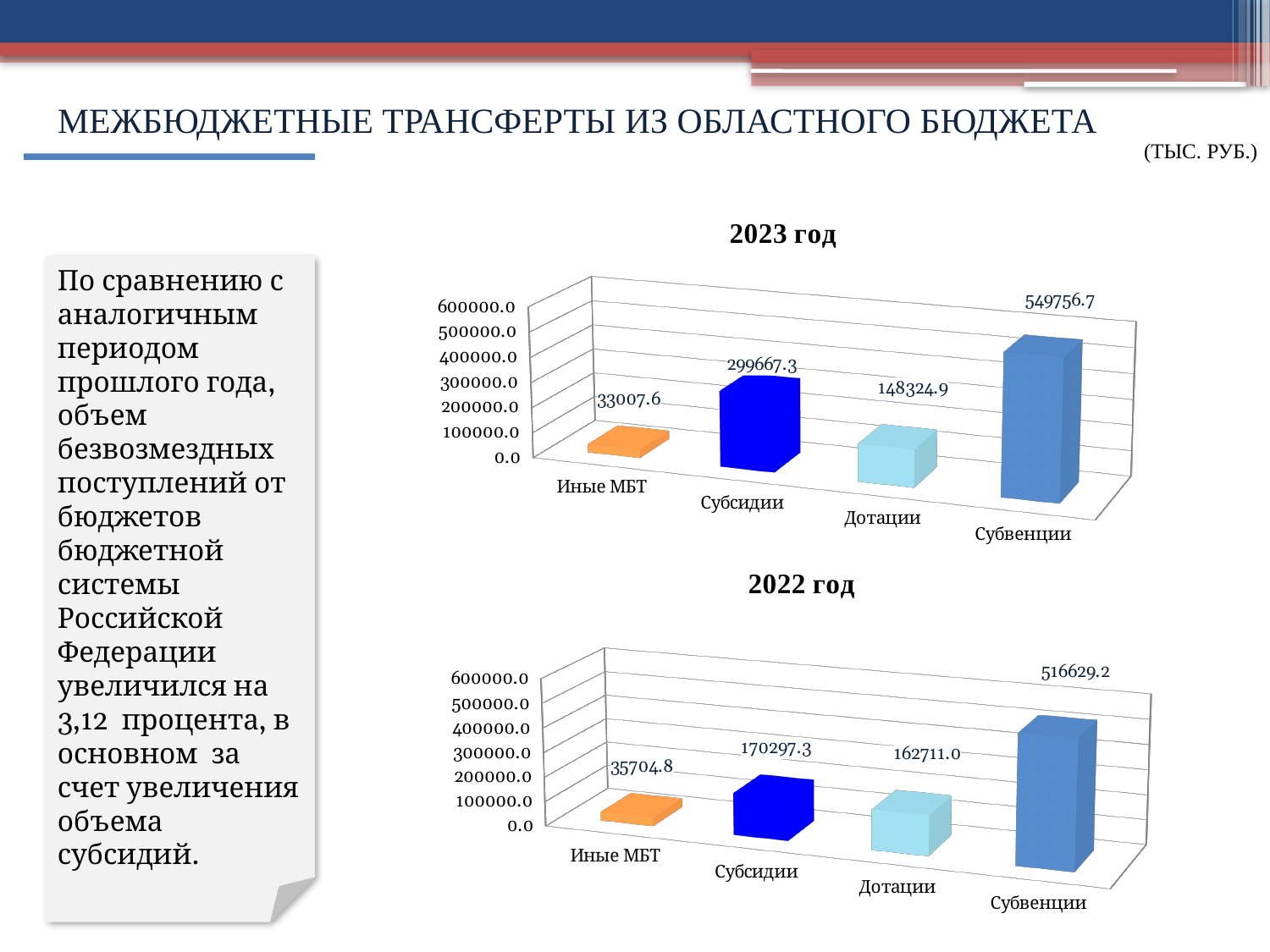

# МЕЖБЮДЖЕТНЫЕ ТРАНСФЕРТЫ ИЗ ОБЛАСТНОГО БЮДЖЕТА
(ТЫС. РУБ.)

[unsupported chart]

По сравнению с аналогичным периодом прошлого года, объем безвозмездных поступлений от бюджетов бюджетной системы Российской Федерации увеличился на  3,12  процента, в основном  за счет увеличения объема субсидий.

[unsupported chart]